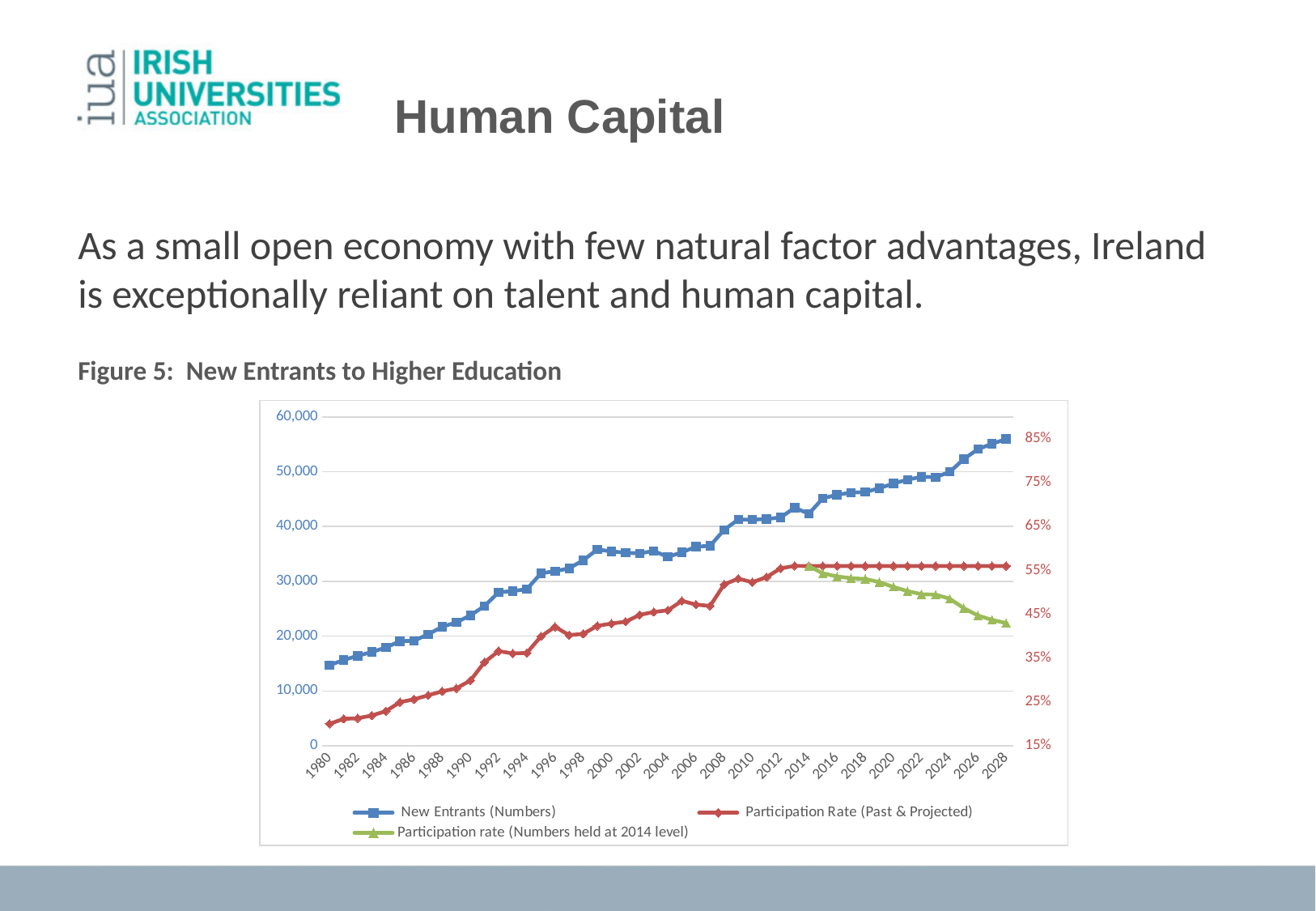

Human Capital
As a small open economy with few natural factor advantages, Ireland is exceptionally reliant on talent and human capital.
Figure 5:  New Entrants to Higher Education

### Chart

| Category |  New Entrants (Numbers) |  Participation Rate (Past & Projected) | Participation rate (Numbers held at 2014 level) |
|---|---|---|---|
| 1980 | 14689.0 | 0.2 | None |
| 1981 | 15659.0 | 0.2115138494452533 | None |
| 1982 | 16403.0 | 0.21279532533160544 | None |
| 1983 | 17113.0 | 0.21909541177290506 | None |
| 1984 | 17929.0 | 0.22900215054135625 | None |
| 1985 | 19076.0 | 0.24949093540448997 | None |
| 1986 | 19166.0 | 0.2561300164066121 | None |
| 1987 | 20346.0 | 0.2651226305895831 | None |
| 1988 | 21704.0 | 0.27416983804082395 | None |
| 1989 | 22521.0 | 0.2809328984946343 | None |
| 1990 | 23801.0 | 0.29907260557505516 | None |
| 1991 | 25516.0 | 0.34077295596651935 | None |
| 1992 | 28016.0 | 0.3659511333275549 | None |
| 1993 | 28219.0 | 0.3605414428857772 | None |
| 1994 | 28581.0 | 0.3618835967485229 | None |
| 1995 | 31456.0 | 0.39954398548552195 | None |
| 1996 | 31856.0 | 0.42126165258262577 | None |
| 1997 | 32378.0 | 0.4023002212746015 | None |
| 1998 | 33851.0 | 0.40537575115768215 | None |
| 1999 | 35812.0 | 0.42341025059952686 | None |
| 2000 | 35471.0 | 0.4287169971297545 | None |
| 2001 | 35219.0 | 0.43305235728869235 | None |
| 2002 | 35110.0 | 0.4483709704579383 | None |
| 2003 | 35529.0 | 0.4551720223063535 | None |
| 2004 | 34461.0 | 0.45891827270672886 | None |
| 2005 | 35291.0 | 0.48045360101061585 | None |
| 2006 | 36328.0 | 0.4720391062538408 | None |
| 2007 | 36480.0 | 0.4689606468519508 | None |
| 2008 | 39407.0 | 0.5180875365157259 | None |
| 2009 | 41290.0 | 0.53117867656466 | None |
| 2010 | 41257.0 | 0.523041590258151 | None |
| 2011 | 41367.0 | 0.5344982948947188 | None |
| 2012 | 41661.0 | 0.5547298175957334 | None |
| 2013 | 43423.0 | 0.5601327722126727 | None |
| 2014 | 42331.0 | 0.56 | 0.56 |
| 2015 | 45144.0 | 0.56 | 0.5430639855328956 |
| 2016 | 45780.0 | 0.56 | 0.5360310151184257 |
| 2017 | 46184.0 | 0.56 | 0.5321734076792006 |
| 2018 | 46277.0 | 0.56 | 0.5303548214873626 |
| 2019 | 46988.0 | 0.56 | 0.5232380627137065 |
| 2020 | 47840.0 | 0.56 | 0.5123373164889635 |
| 2021 | 48558.0 | 0.56 | 0.5026024711681176 |
| 2022 | 49058.0 | 0.56 | 0.49557721796272375 |
| 2023 | 49003.0 | 0.56 | 0.494589037593357 |
| 2024 | 49971.0 | 0.56 | 0.48534057693978955 |
| 2025 | 52303.0 | 0.56 | 0.4637489567416162 |
| 2026 | 54117.0 | 0.56 | 0.4470218667670998 |
| 2027 | 55093.0 | 0.56 | 0.43707267333573696 |
| 2028 | 55961.0 | 0.56 | 0.4297090893100308 |